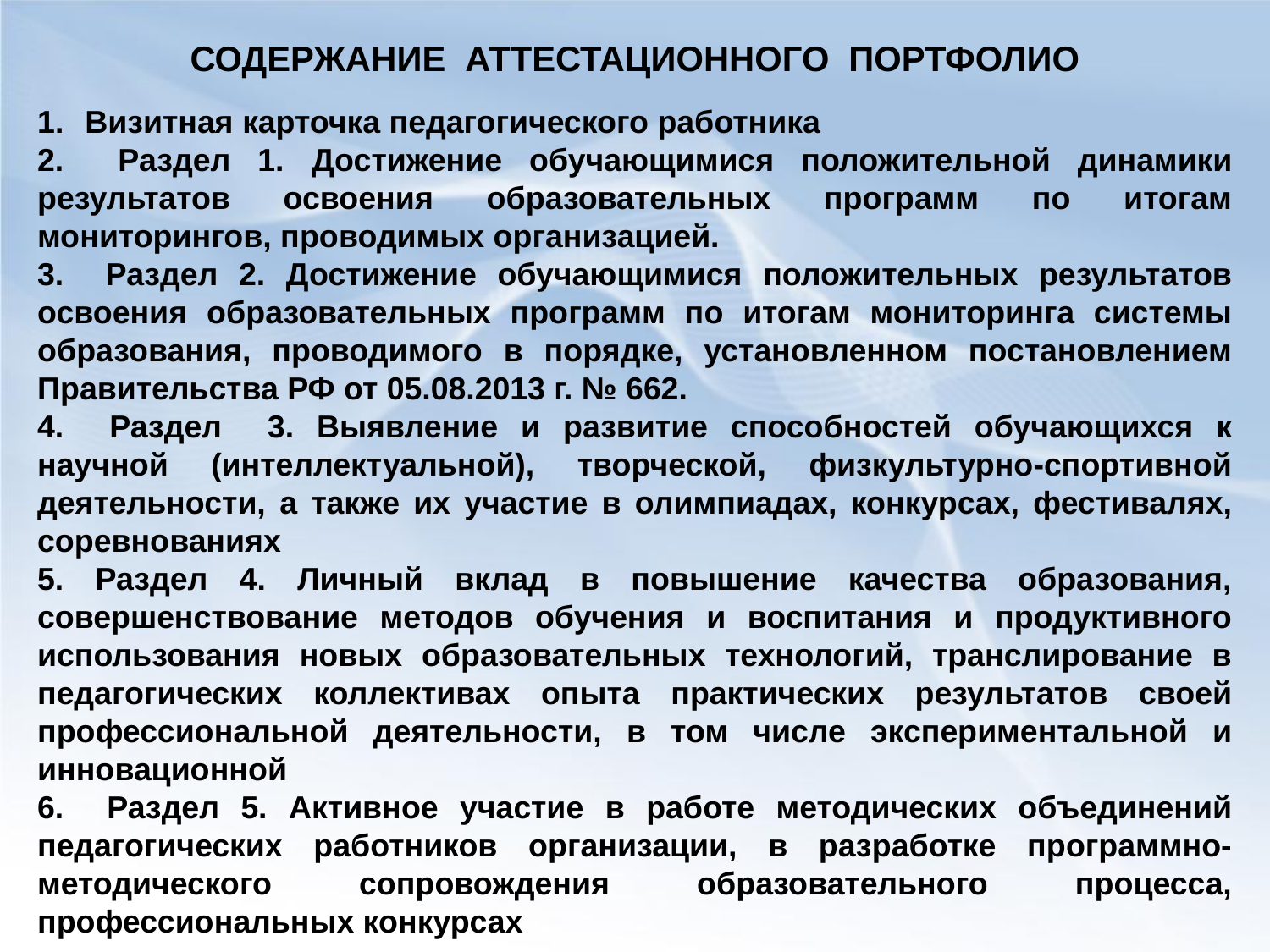

СОДЕРЖАНИЕ  АТТЕСТАЦИОННОГО  ПОРТФОЛИО
Визитная карточка педагогического работника
2.  Раздел 1. Достижение обучающимися положительной динамики результатов освоения образовательных программ по итогам мониторингов, проводимых организацией.
3.  Раздел 2. Достижение обучающимися положительных результатов освоения образовательных программ по итогам мониторинга системы образования, проводимого в порядке, установленном постановлением Правительства РФ от 05.08.2013 г. № 662.
4.  Раздел  3. Выявление и развитие способностей обучающихся к научной (интеллектуальной), творческой, физкультурно-спортивной деятельности, а также их участие в олимпиадах, конкурсах, фестивалях, соревнованиях
5. Раздел 4. Личный вклад в повышение качества образования, совершенствование методов обучения и воспитания и продуктивного использования новых образовательных технологий, транслирование в педагогических коллективах опыта практических результатов своей профессиональной деятельности, в том числе экспериментальной и инновационной
6.  Раздел 5. Активное участие в работе методических объединений педагогических работников организации, в разработке программно-методического сопровождения образовательного процесса, профессиональных конкурсах